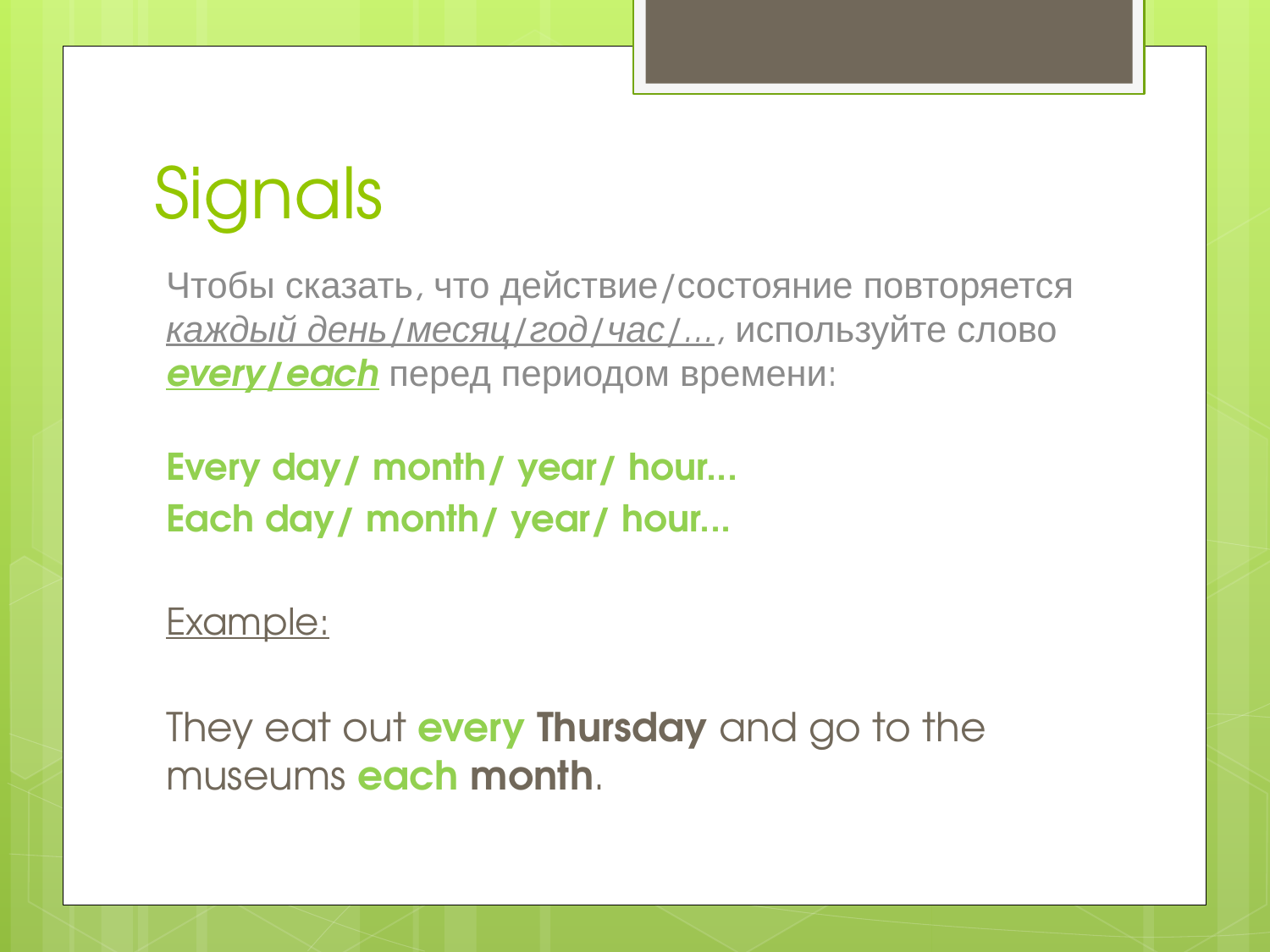

# Signals
Чтобы сказать, что действие/состояние повторяется каждый день/месяц/год/час/..., используйте слово every/each перед периодом времени:

Every day/ month/ year/ hour...
Each day/ month/ year/ hour...

Example:

They eat out every Thursday and go to the museums each month.